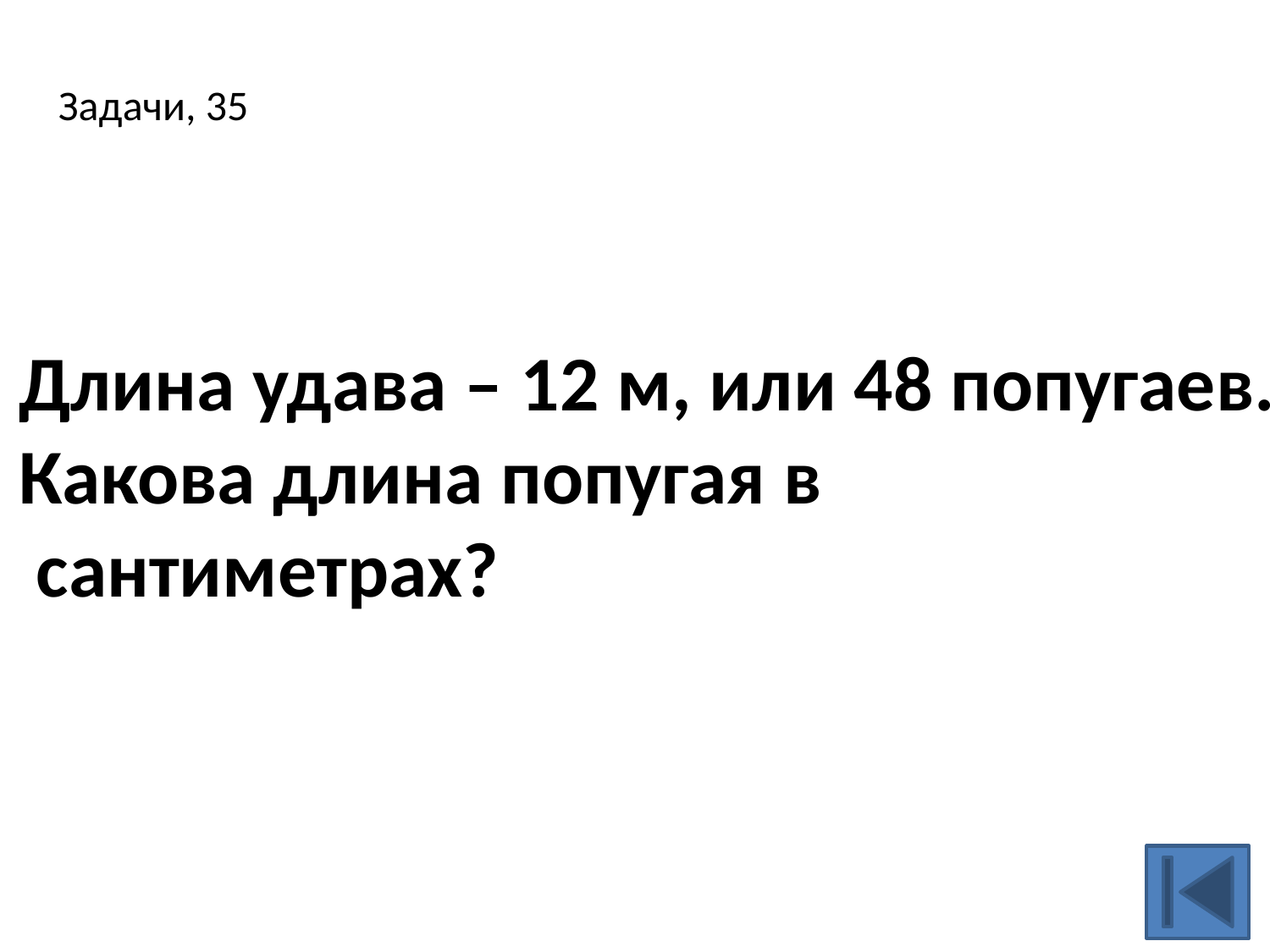

Задачи, 35
Длина удава – 12 м, или 48 попугаев.
Какова длина попугая в
 сантиметрах?